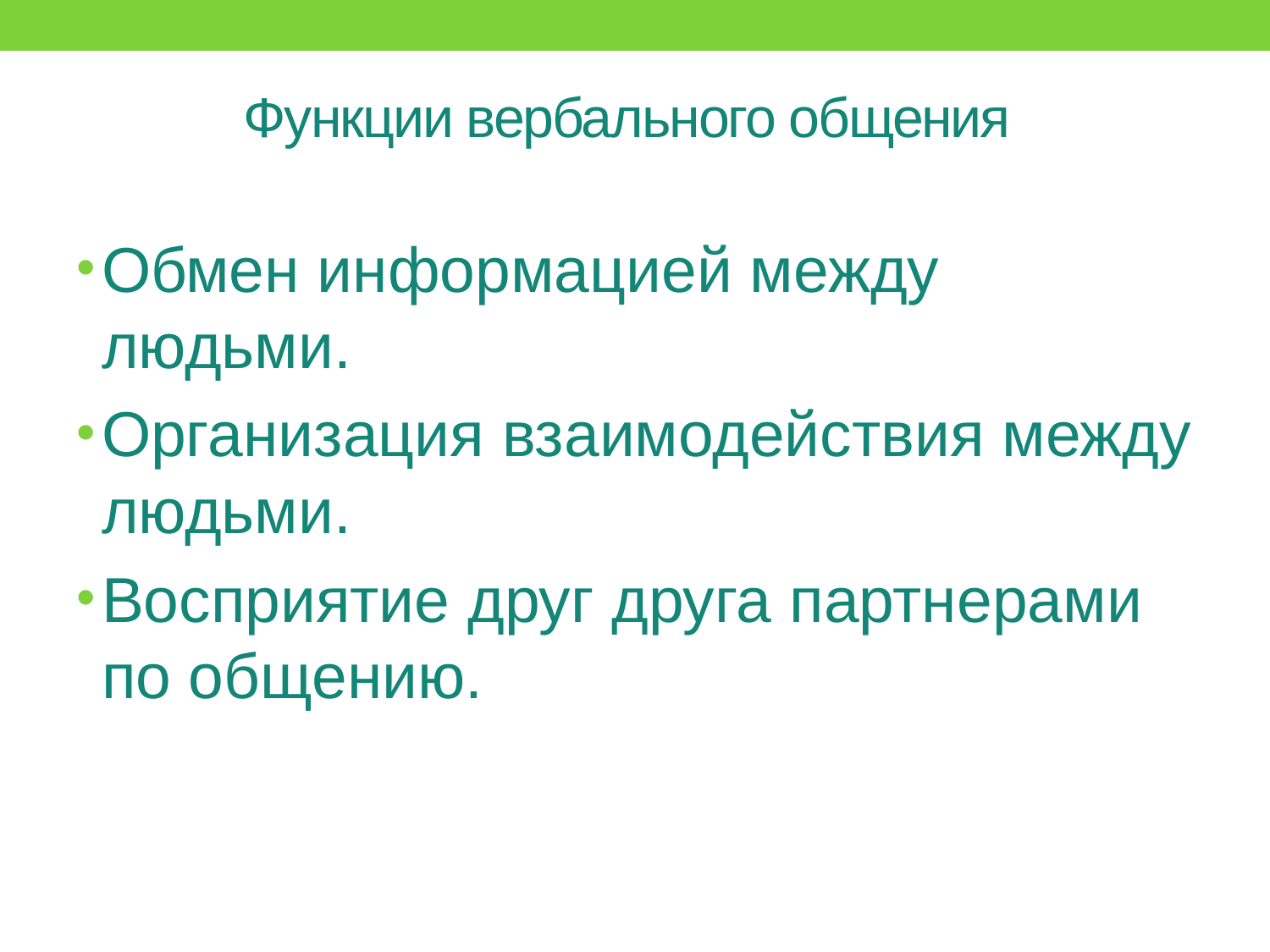

# Функции вербального общения
Обмен информацией между людьми.
Организация взаимодействия между людьми.
Восприятие друг друга партнерами по общению.